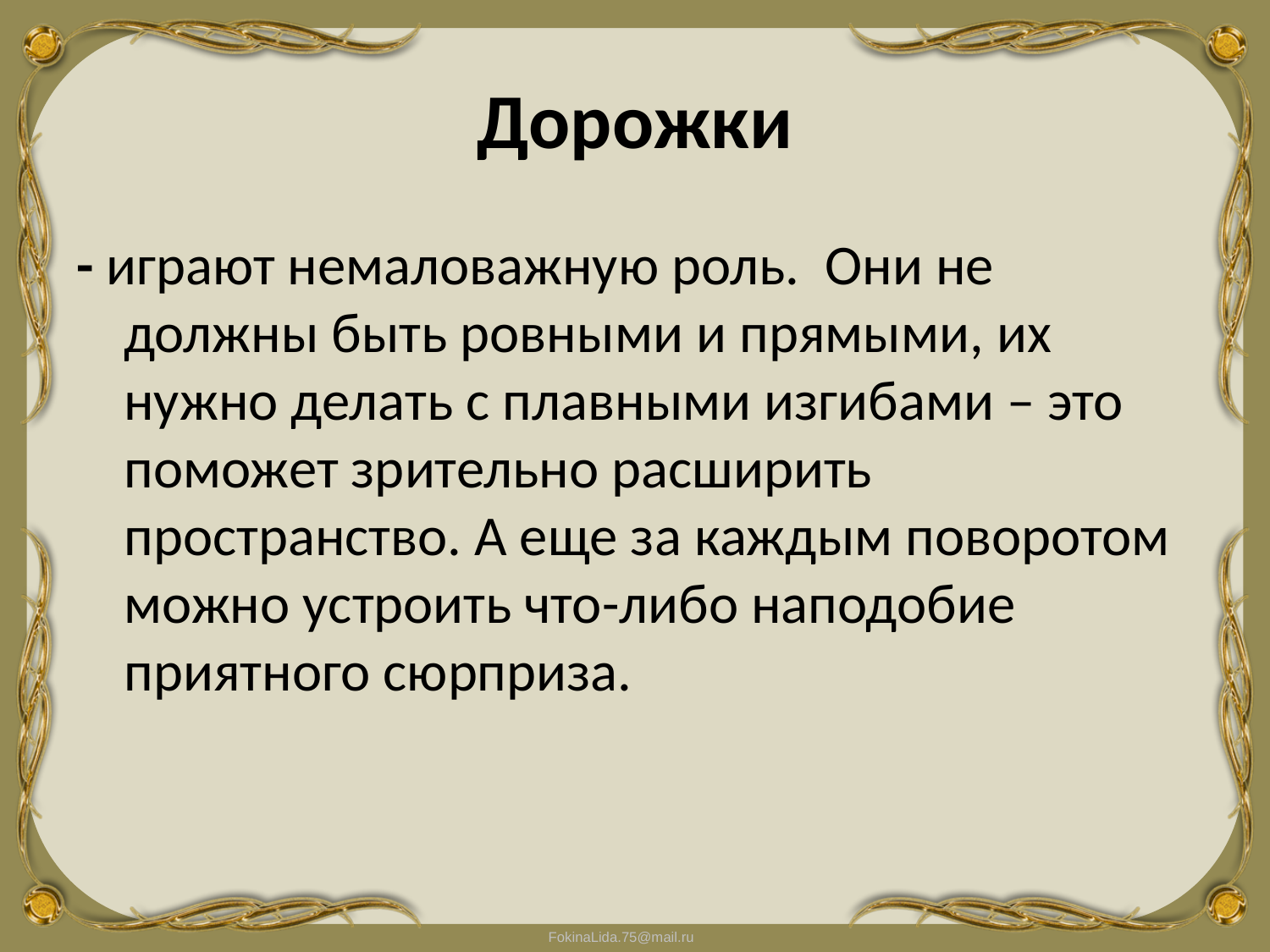

# Дорожки
- играют немаловажную роль.  Они не должны быть ровными и прямыми, их нужно делать с плавными изгибами – это поможет зрительно расширить пространство. А еще за каждым поворотом можно устроить что-либо наподобие приятного сюрприза.